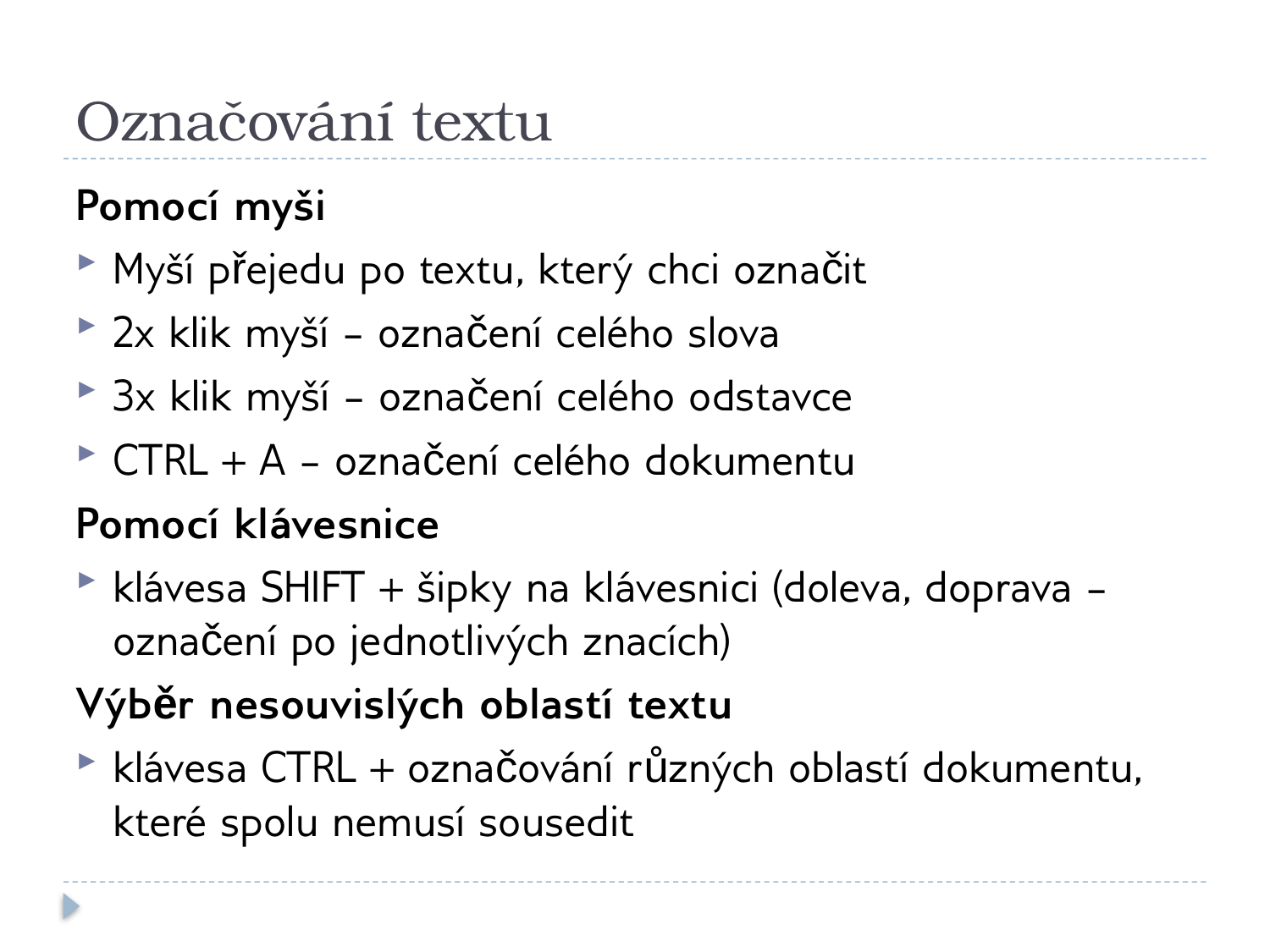

# Označování textu
Pomocí myši
Myší přejedu po textu, který chci označit
2x klik myší – označení celého slova
3x klik myší – označení celého odstavce
Ctrl + A – označení celého dokumentu
Pomocí klávesnice
klávesa Shift + šipky na klávesnici (doleva, doprava – označení po jednotlivých znacích)
Výběr nesouvislých oblastí textu
klávesa Ctrl + označování různých oblastí dokumentu, které spolu nemusí sousedit